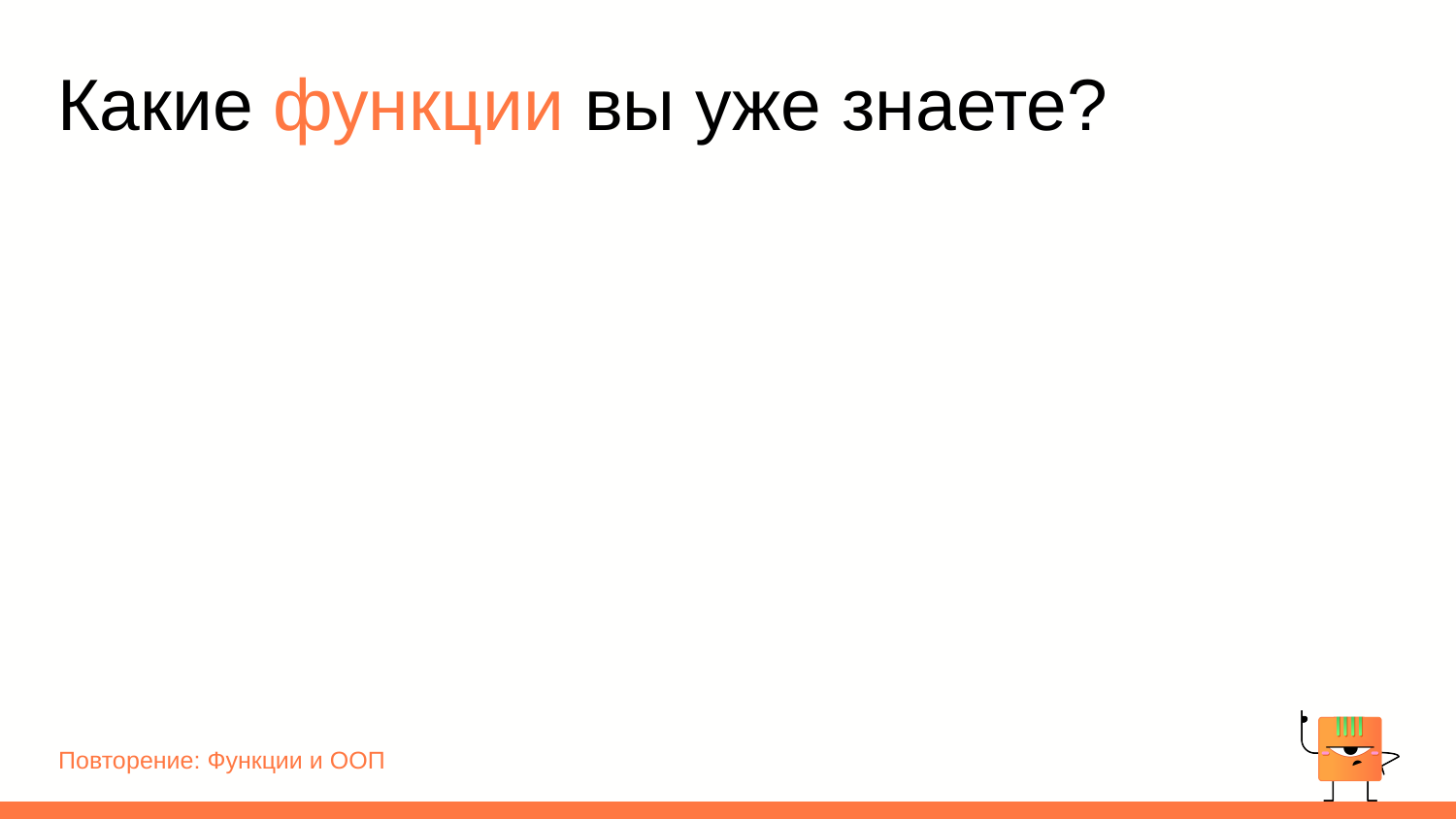

# Какие функции вы уже знаете?
Повторение: Функции и ООП